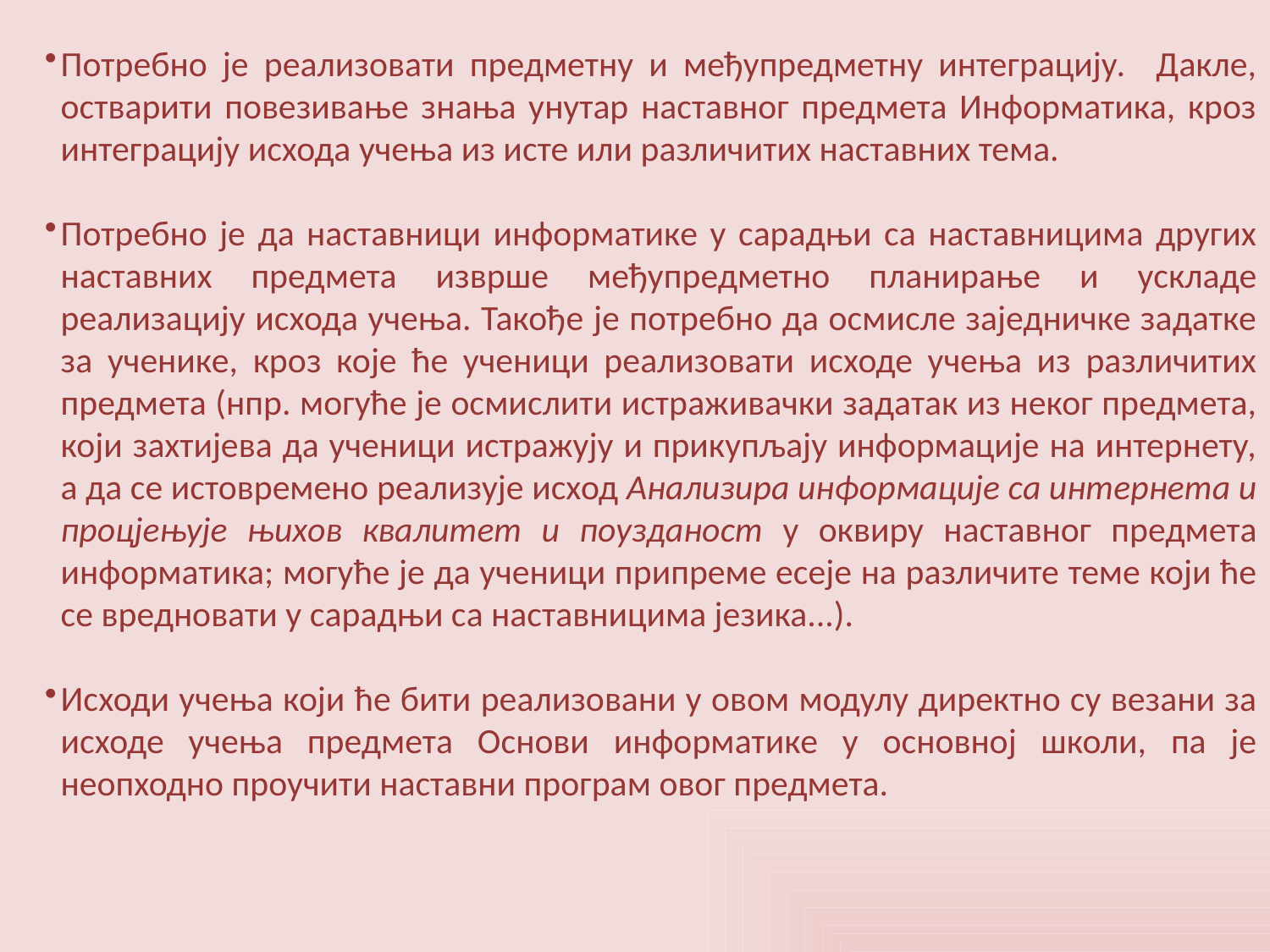

Потребно је реализовати предметну и међупредметну интеграцију.  Дакле, остварити повезивање знања унутар наставног предмета Информатика, кроз интеграцију исхода учења из исте или различитих наставних тема.

Потребно је да наставници информатике у сарадњи са наставницима других наставних предмета изврше међупредметно планирање и ускладе реализацију исхода учења. Такође је потребно да осмисле заједничке задатке за ученике, кроз које ће ученици реализовати исходе учења из различитих предмета (нпр. могуће је осмислити истраживачки задатак из неког предмета, који захтијева да ученици истражују и прикупљају информације на интернету, а да се истовремено реализује исход Анализира информације са интернета и процјењује њихов квалитет и поузданост у оквиру наставног предмета информатика; могуће је да ученици припреме есеје на различите теме који ће се вредновати у сарадњи са наставницима језика...).

Исходи учења који ће бити реализовани у овом модулу директно су везани за исходе учења предмета Основи информатике у основној школи, па је неопходно проучити наставни програм овог предмета.